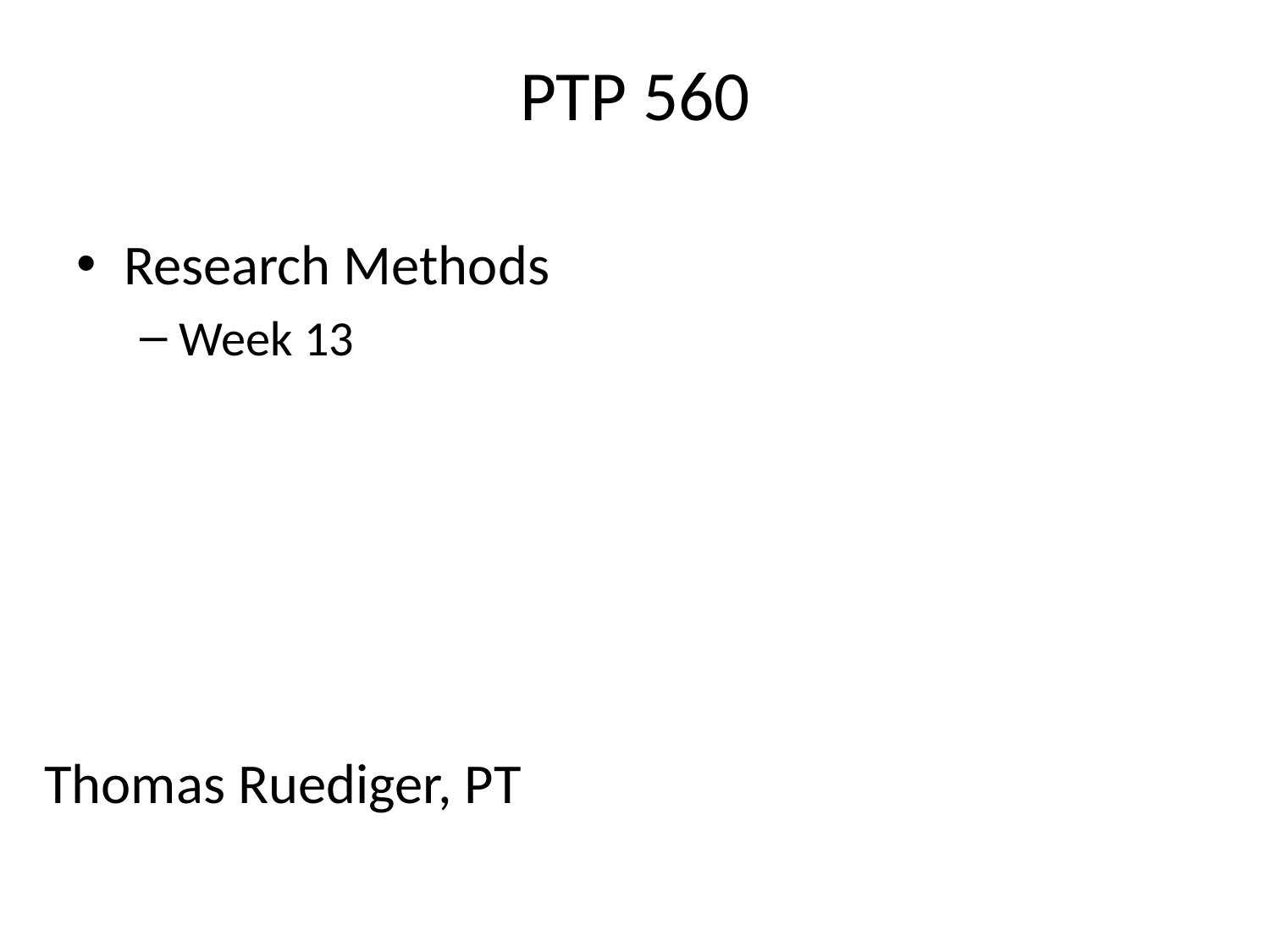

# PTP 560
Research Methods
Week 13

Thomas Ruediger, PT